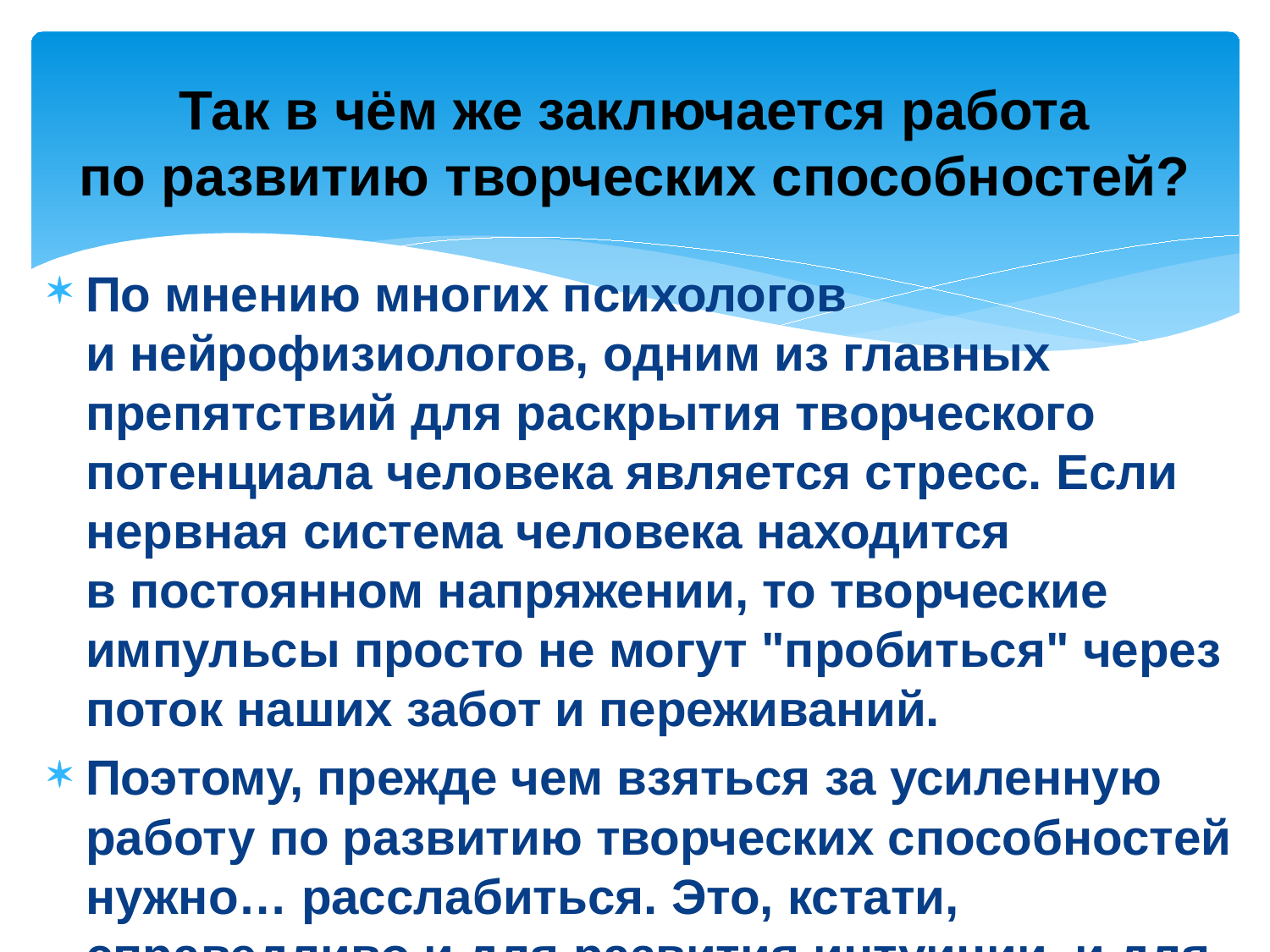

# Так в чём же заключается работа по развитию творческих способностей?
По мнению многих психологов и нейрофизиологов, одним из главных препятствий для раскрытия творческого потенциала человека является стресс. Если нервная система человека находится в постоянном напряжении, то творческие импульсы просто не могут "пробиться" через поток наших забот и переживаний.
Поэтому, прежде чем взяться за усиленную работу по развитию творческих способностей нужно… расслабиться. Это, кстати, справедливо и для развития интуиции, и для других навыков.